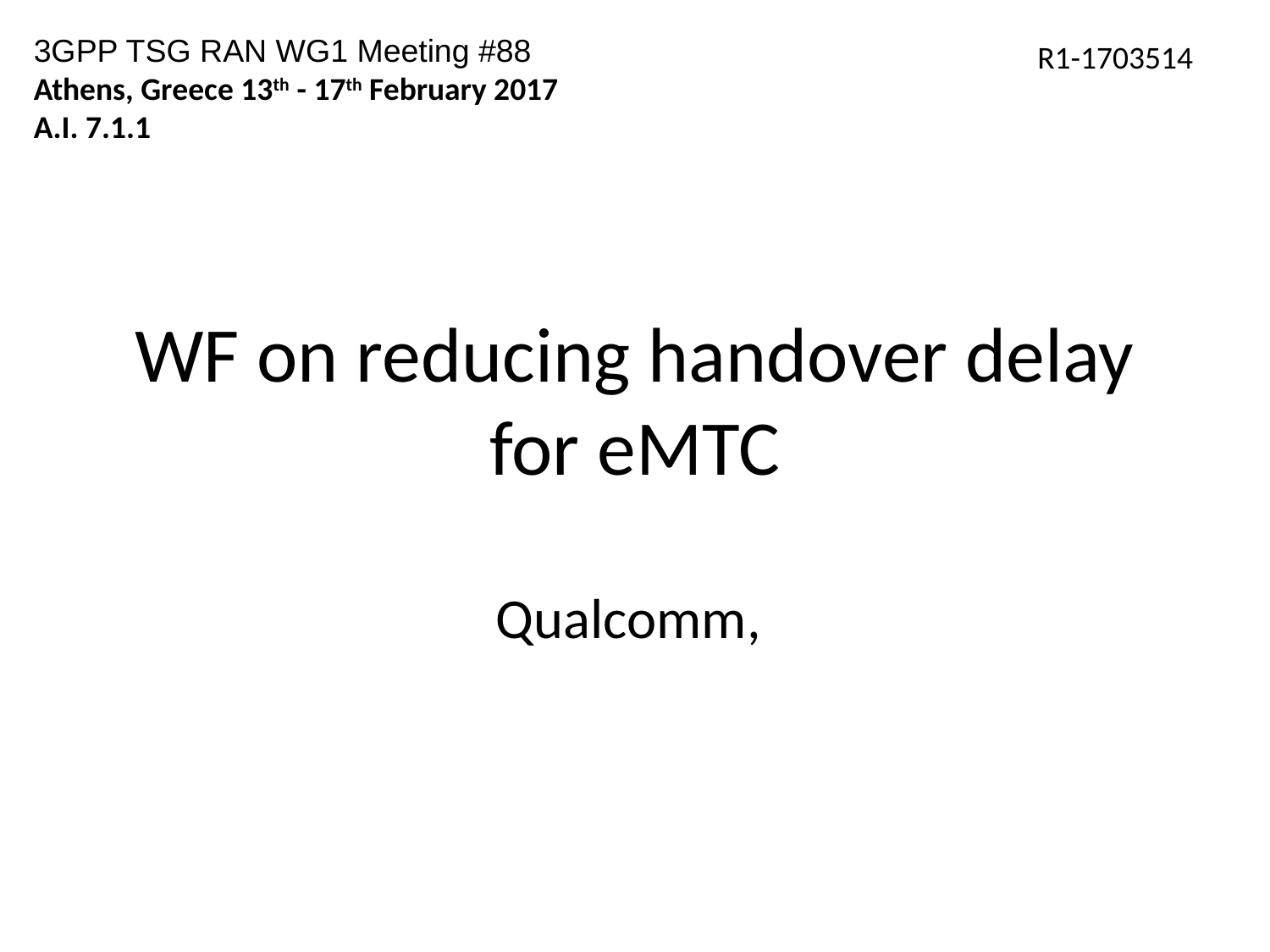

3GPP TSG RAN WG1 Meeting #88
Athens, Greece 13th - 17th February 2017
A.I. 7.1.1

R1-1703514
# WF on reducing handover delay for eMTC
Qualcomm,